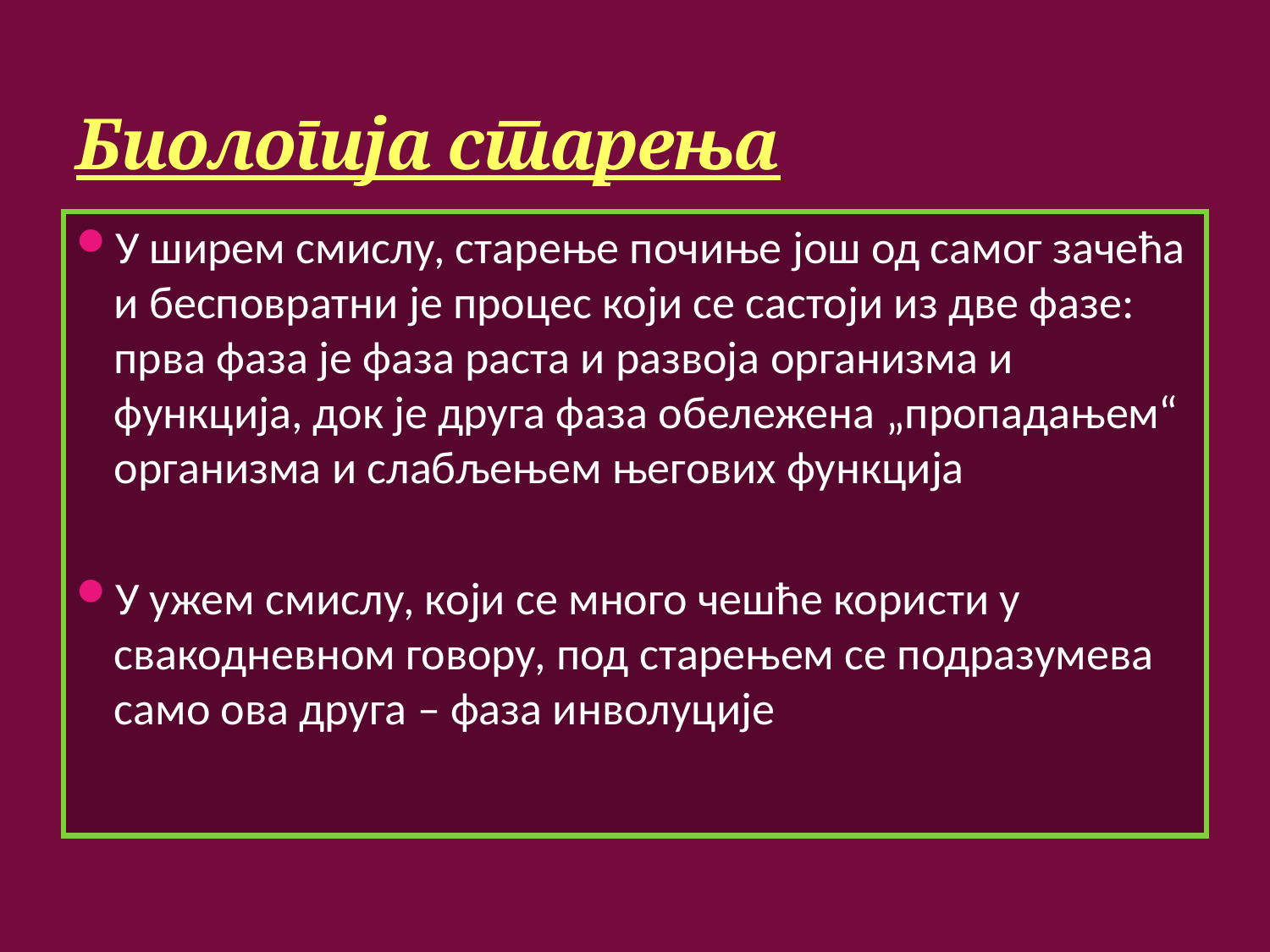

# Биологија старења
У ширем смислу, старење почиње још од самог зачећа и бесповратни је процес који се састоји из две фазе: прва фаза је фаза раста и развоја организма и функција, док је друга фаза обележена „пропадањем“ организма и слабљењем његових функција

У ужем смислу, који се много чешће користи у свакодневном говору, под старењем се подразумева само ова друга – фаза инволуције